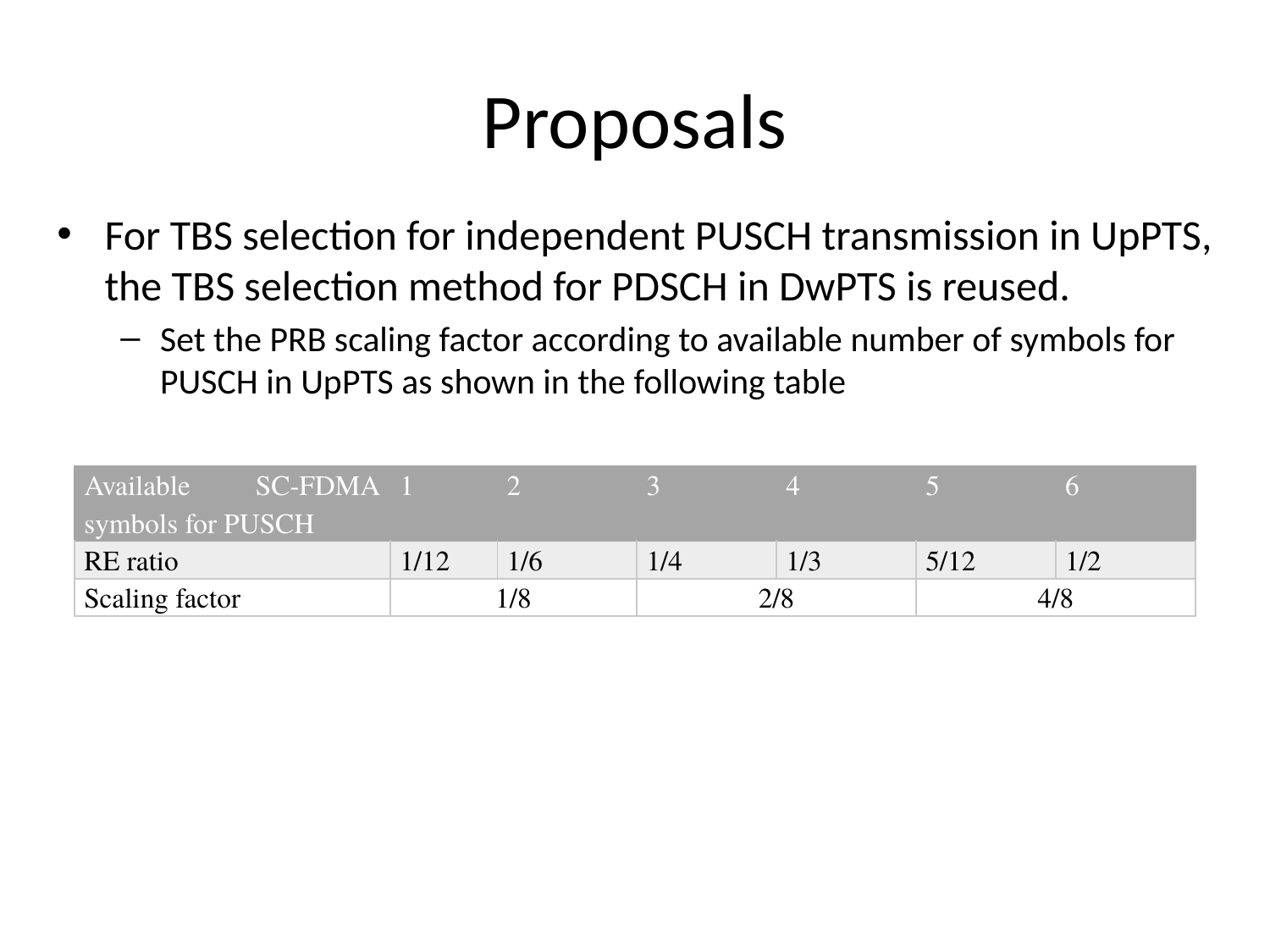

# Proposals
For TBS selection for independent PUSCH transmission in UpPTS, the TBS selection method for PDSCH in DwPTS is reused.
Set the PRB scaling factor according to available number of symbols for PUSCH in UpPTS as shown in the following table

| Available SC-FDMA symbols for PUSCH | 1 | 2 | 3 | 4 | 5 | 6 |
| --- | --- | --- | --- | --- | --- | --- |
| RE ratio | 1/12 | 1/6 | 1/4 | 1/3 | 5/12 | 1/2 |
| Scaling factor | 1/8 |  | 2/8 |  | 4/8 |  |